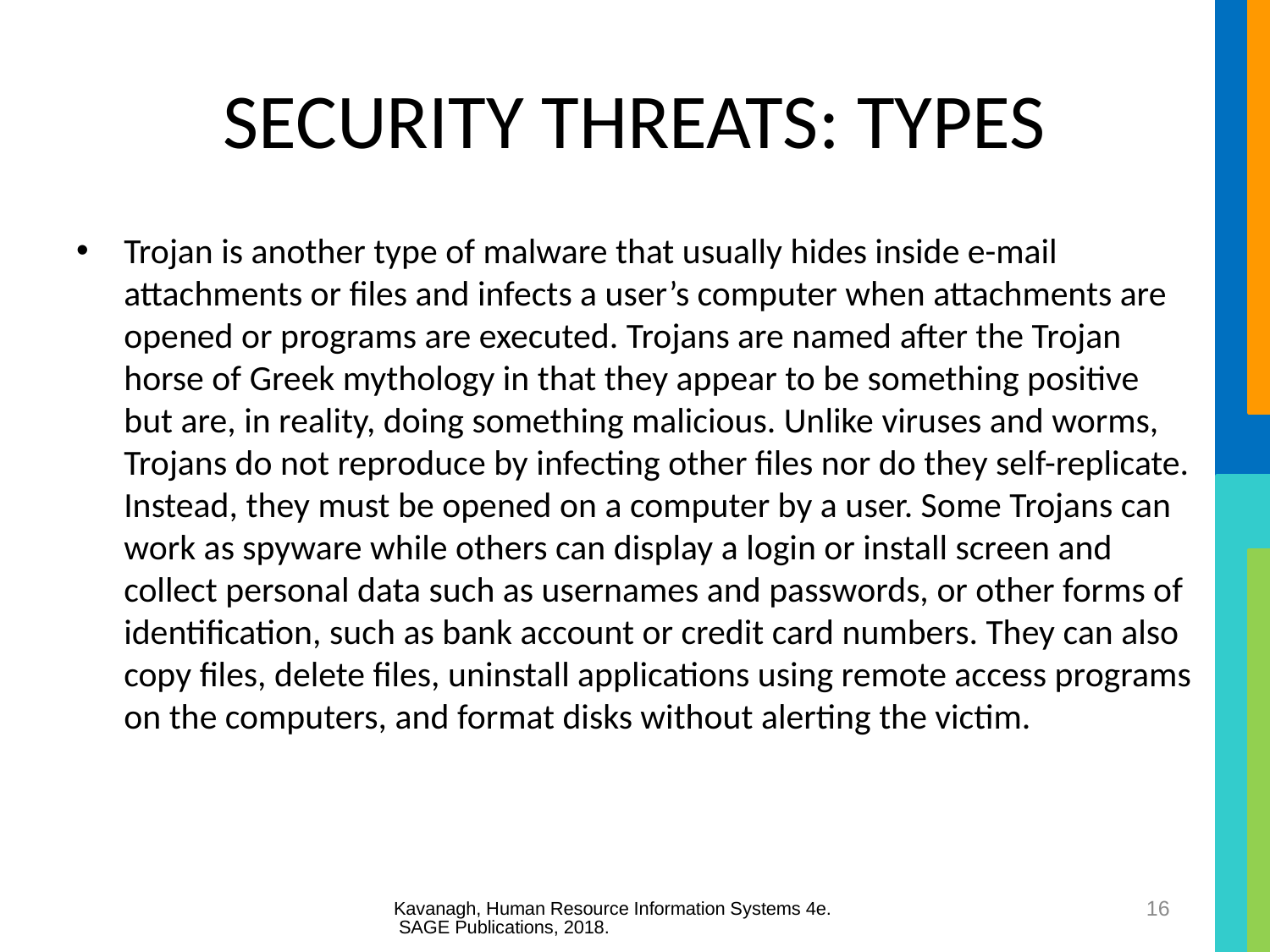

# SECURITY THREATS: TYPES
Trojan is another type of malware that usually hides inside e-mail attachments or files and infects a user’s computer when attachments are opened or programs are executed. Trojans are named after the Trojan horse of Greek mythology in that they appear to be something positive but are, in reality, doing something malicious. Unlike viruses and worms, Trojans do not reproduce by infecting other files nor do they self-replicate. Instead, they must be opened on a computer by a user. Some Trojans can work as spyware while others can display a login or install screen and collect personal data such as usernames and passwords, or other forms of identification, such as bank account or credit card numbers. They can also copy files, delete files, uninstall applications using remote access programs on the computers, and format disks without alerting the victim.

Kavanagh, Human Resource Information Systems 4e. SAGE Publications, 2018.
16